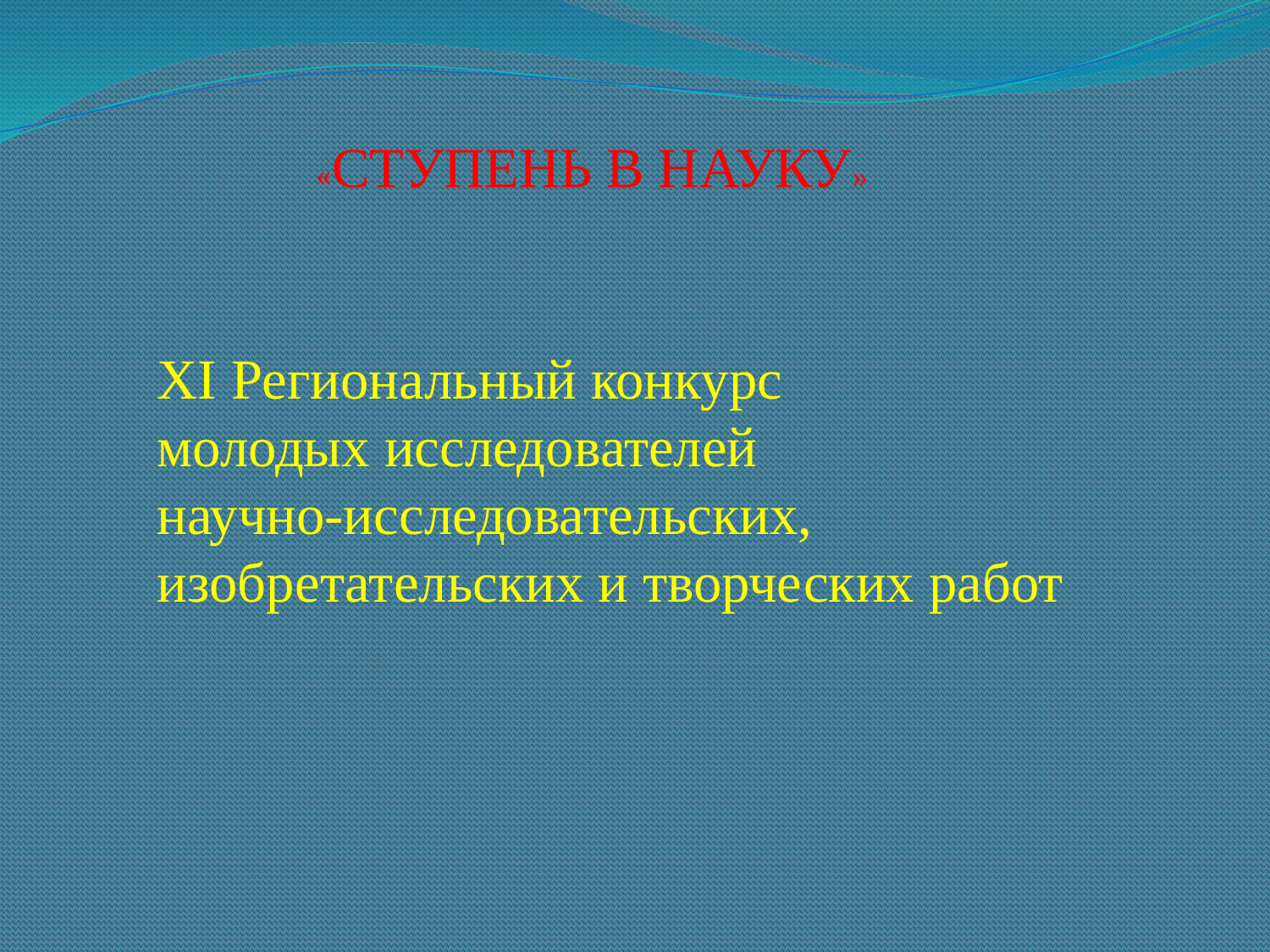

«СТУПЕНЬ В НАУКУ»
XI Региональный конкурс
молодых исследователей
научно-исследовательских,
изобретательских и творческих работ